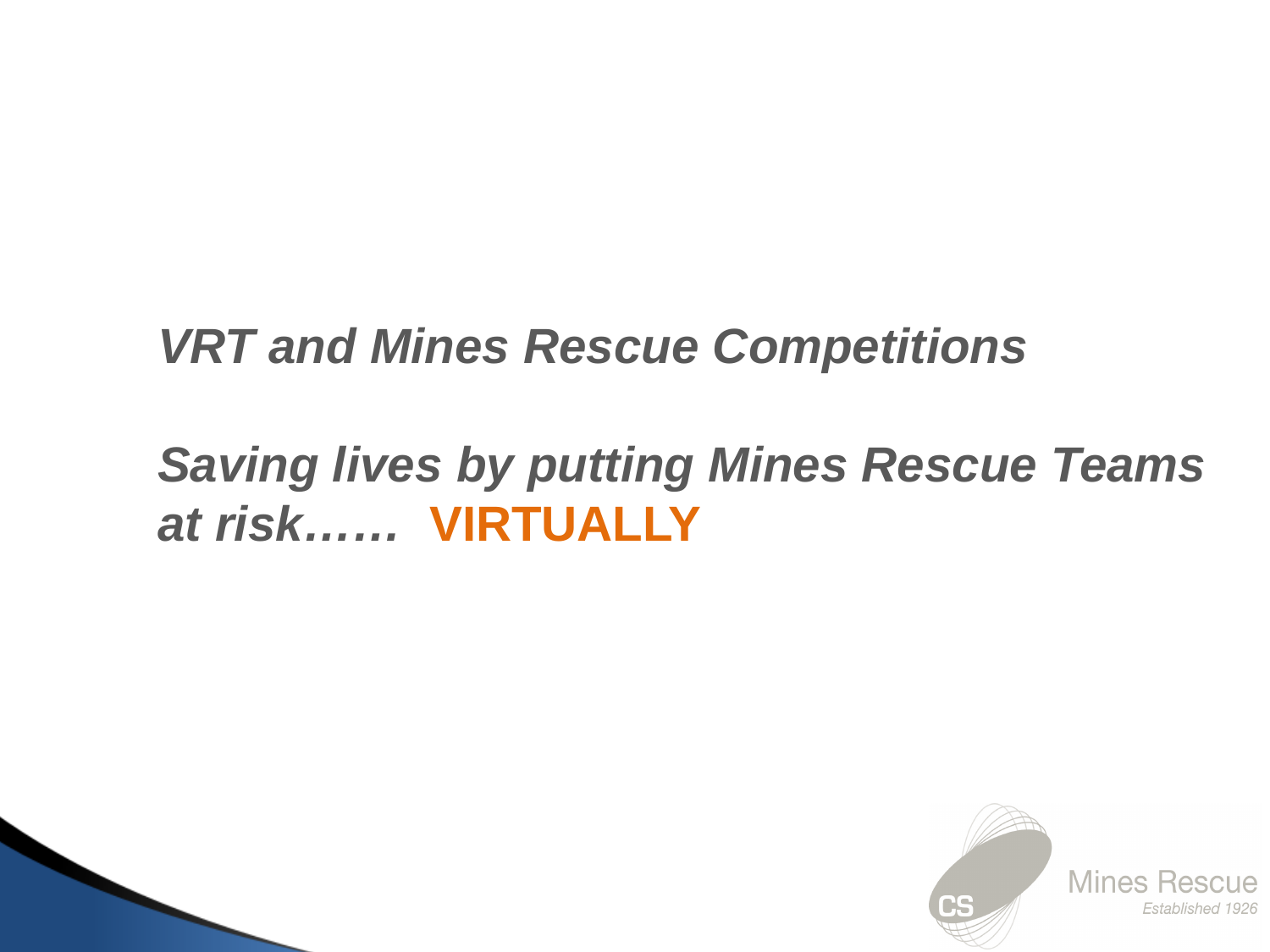

VRT and Mines Rescue Competitions

Saving lives by putting Mines Rescue Teams at risk……  VIRTUALLY